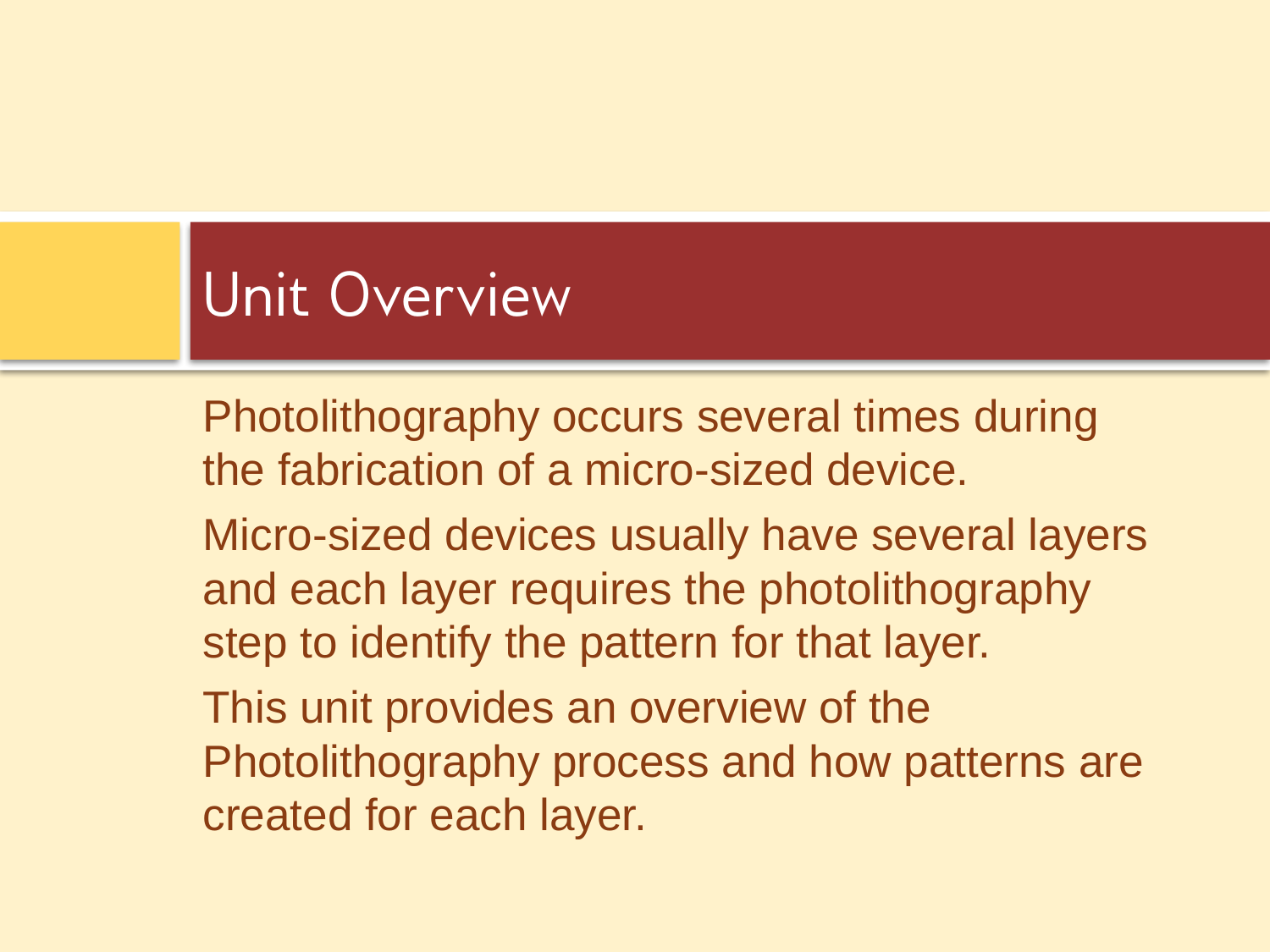

# Unit Overview
Photolithography occurs several times during the fabrication of a micro-sized device.
Micro-sized devices usually have several layers and each layer requires the photolithography step to identify the pattern for that layer.
This unit provides an overview of the Photolithography process and how patterns are created for each layer.